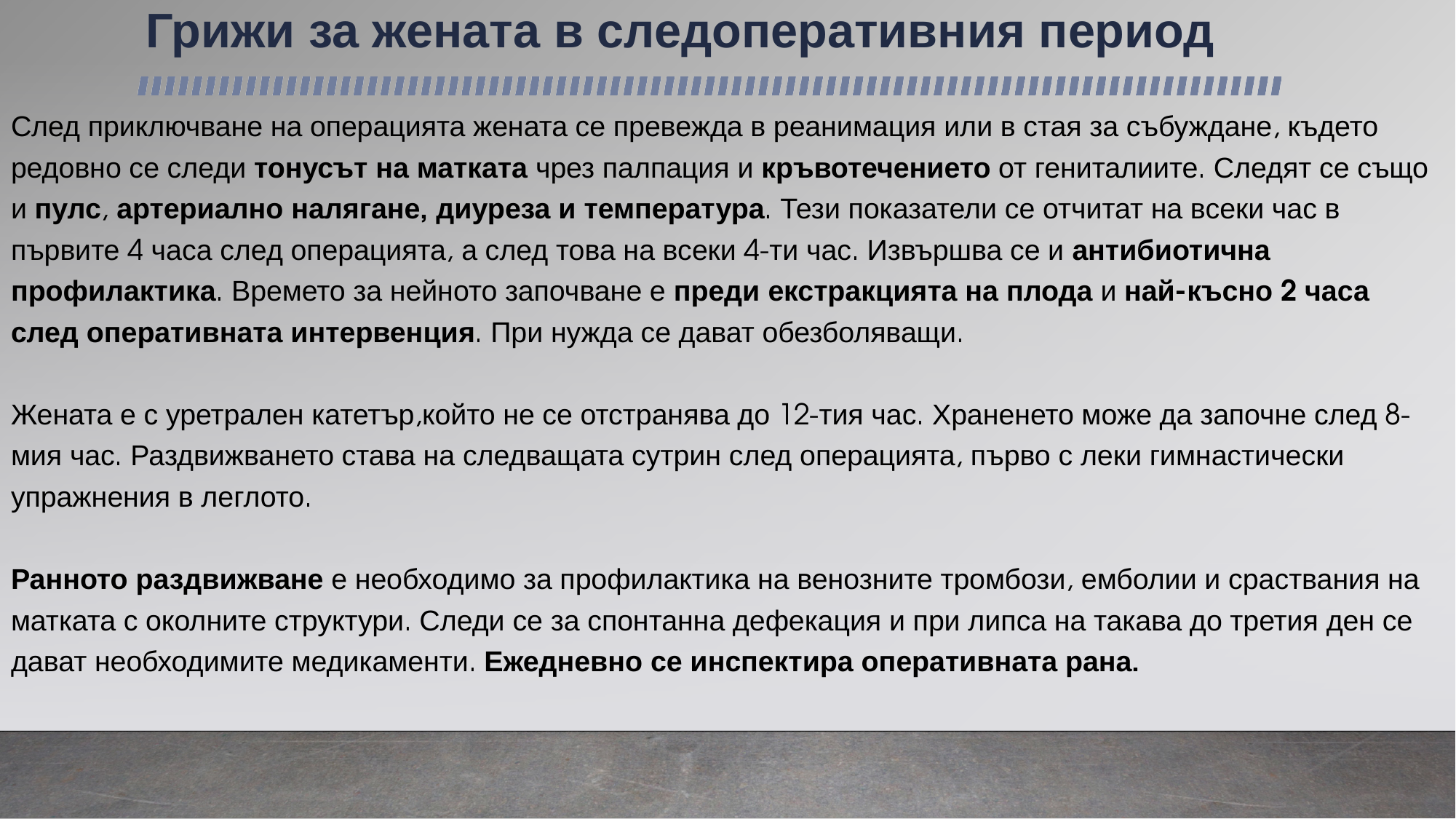

# Грижи за жената в следоперативния период
След приключване на операцията жената се превежда в реанимация или в стая за събуждане, където редовно се следи тонусът на матката чрез палпация и кръвотечението от гениталиите. Следят се също и пулс, артериално налягане, диуреза и температура. Тези показатели се отчитат на всеки час в първите 4 часа след операцията, а след това на всеки 4-ти час. Извършва се и антибиотична профилактика. Времето за нейното започване е преди екстракцията на плода и най-късно 2 часа след оперативната интервенция. При нужда се дават обезболяващи.
Жената е с уретрален катетър,който не се отстранява до 12-тия час. Храненето може да започне след 8-мия час. Раздвижването става на следващата сутрин след операцията, първо с леки гимнастически упражнения в леглото.
Ранното раздвижване е необходимо за профилактика на венозните тромбози, емболии и сраствания на матката с околните структури. Следи се за спонтанна дефекация и при липса на такава до третия ден се дават необходимите медикаменти. Ежедневно се инспектира оперативната рана.